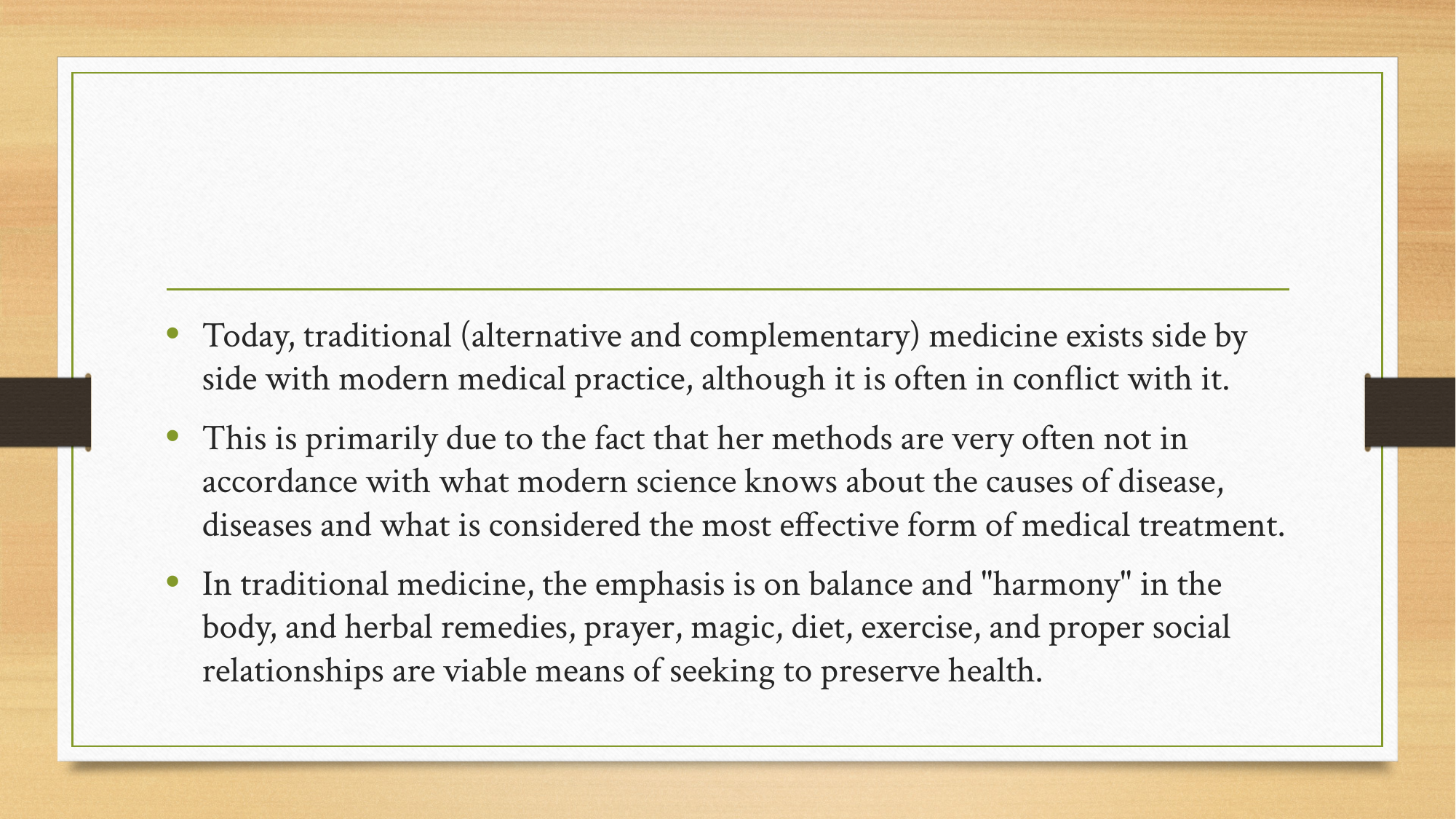

Today, traditional (alternative and complementary) medicine exists side by side with modern medical practice, although it is often in conflict with it.
This is primarily due to the fact that her methods are very often not in accordance with what modern science knows about the causes of disease, diseases and what is considered the most effective form of medical treatment.
In traditional medicine, the emphasis is on balance and "harmony" in the body, and herbal remedies, prayer, magic, diet, exercise, and proper social relationships are viable means of seeking to preserve health.